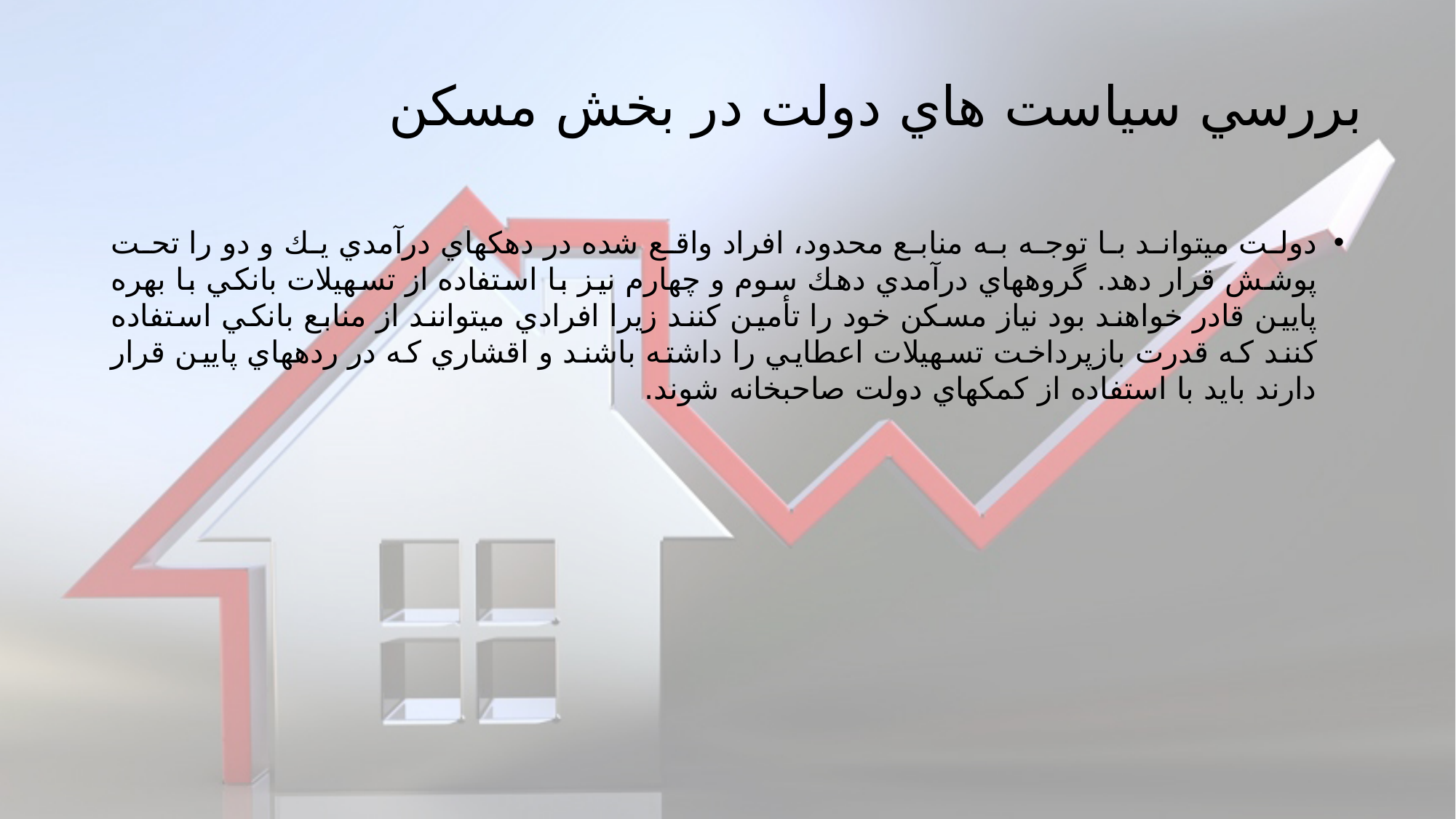

بررسي سياست هاي دولت در بخش مسكن
دولت مي‏تواند با توجه به منابع محدود، افراد واقع شده در دهك‏هاي درآمدي يك و دو را تحت پوشش قرار دهد. گروههاي درآمدي دهك سوم و چهارم نيز با استفاده از تسهيلات بانكي با بهره پايين قادر خواهند بود نياز مسكن خود را تأمين كنند زيرا افرادي مي‏توانند از منابع بانكي استفاده كنند كه قدرت بازپرداخت تسهيلات اعطايي را داشته باشند و اقشاري كه در رده‏هاي پايين قرار دارند بايد با استفاده از كمك‏هاي دولت صاحبخانه شوند.